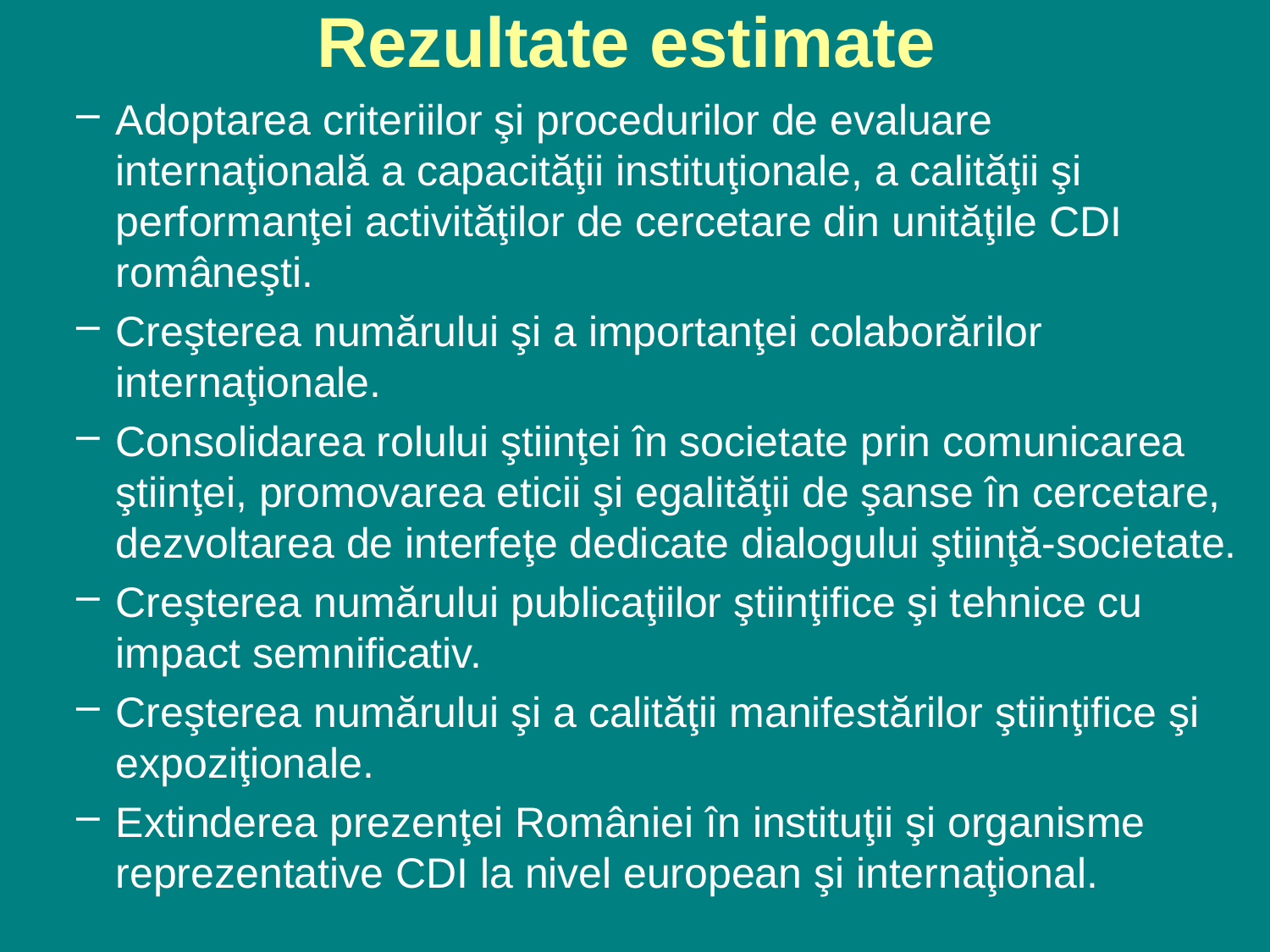

# Rezultate estimate
Adoptarea criteriilor şi procedurilor de evaluare internaţională a capacităţii instituţionale, a calităţii şi performanţei activităţilor de cercetare din unităţile CDI româneşti.
Creşterea numărului şi a importanţei colaborărilor internaţionale.
Consolidarea rolului ştiinţei în societate prin comunicarea ştiinţei, promovarea eticii şi egalităţii de şanse în cercetare, dezvoltarea de interfeţe dedicate dialogului ştiinţă-societate.
Creşterea numărului publicaţiilor ştiinţifice şi tehnice cu impact semnificativ.
Creşterea numărului şi a calităţii manifestărilor ştiinţifice şi expoziţionale.
Extinderea prezenţei României în instituţii şi organisme reprezentative CDI la nivel european şi internaţional.